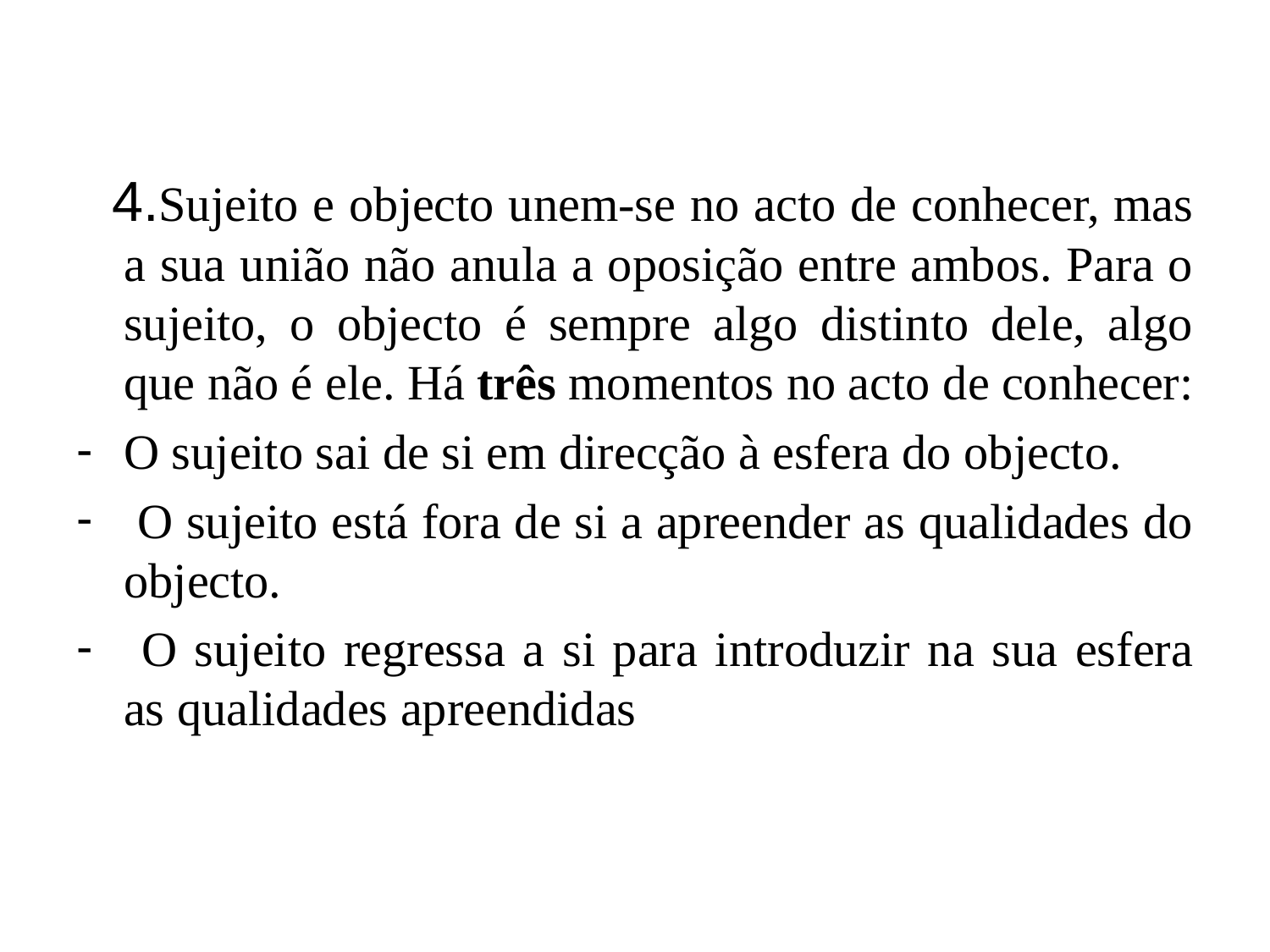

4.Sujeito e objecto unem-se no acto de conhecer, mas a sua união não anula a oposição entre ambos. Para o sujeito, o objecto é sempre algo distinto dele, algo que não é ele. Há três momentos no acto de conhecer:
O sujeito sai de si em direcção à esfera do objecto.
 O sujeito está fora de si a apreender as qualidades do objecto.
 O sujeito regressa a si para introduzir na sua esfera as qualidades apreendidas